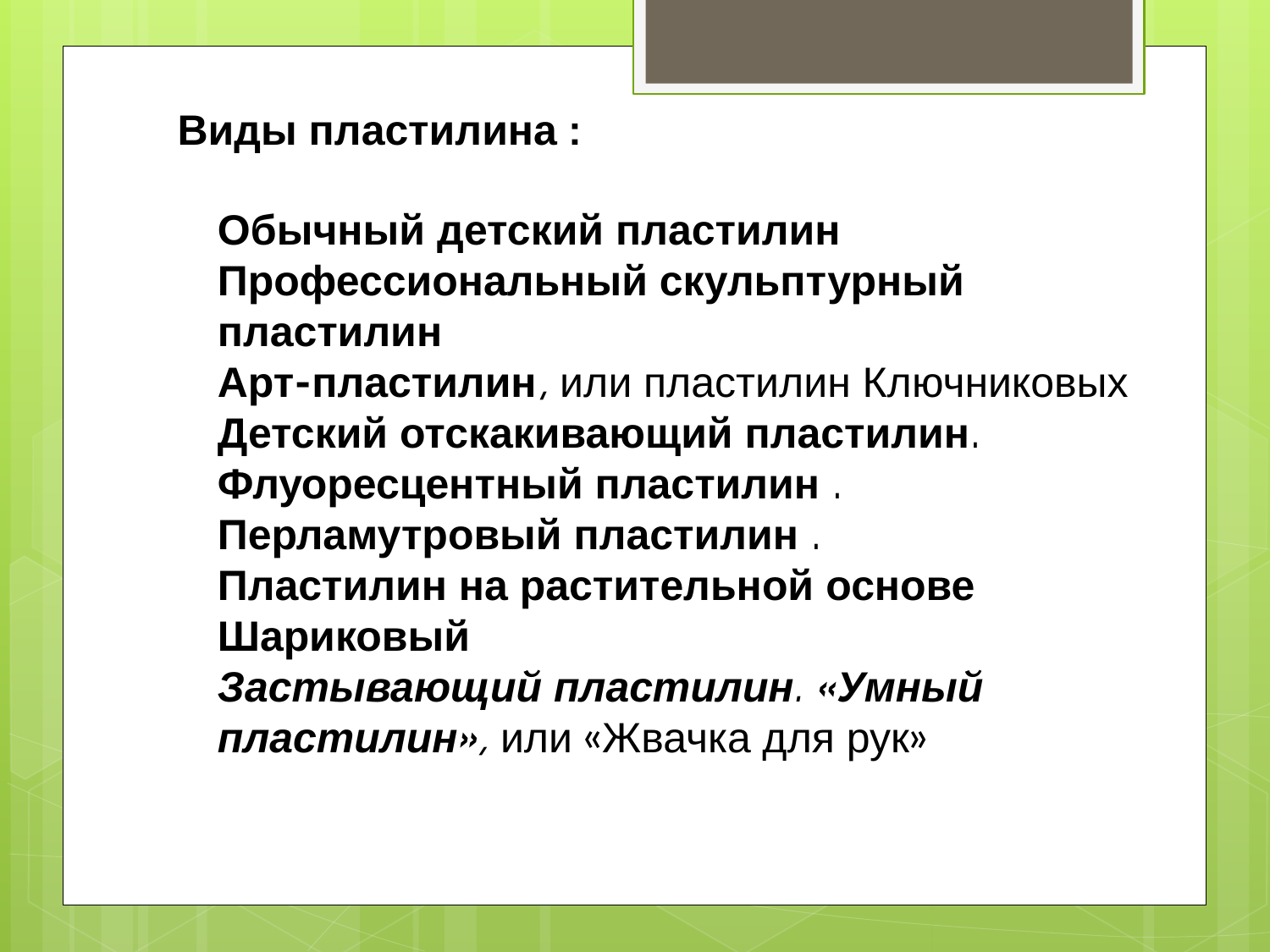

Виды пластилина :
Обычный детский пластилин
Профессиональный скульптурный пластилин
Арт-пластилин, или пластилин Ключниковых
Детский отскакивающий пластилин.
Флуоресцентный пластилин .
Перламутровый пластилин .
Пластилин на растительной основе
Шариковый
Застывающий пластилин. «Умный пластилин», или «Жвачка для рук»